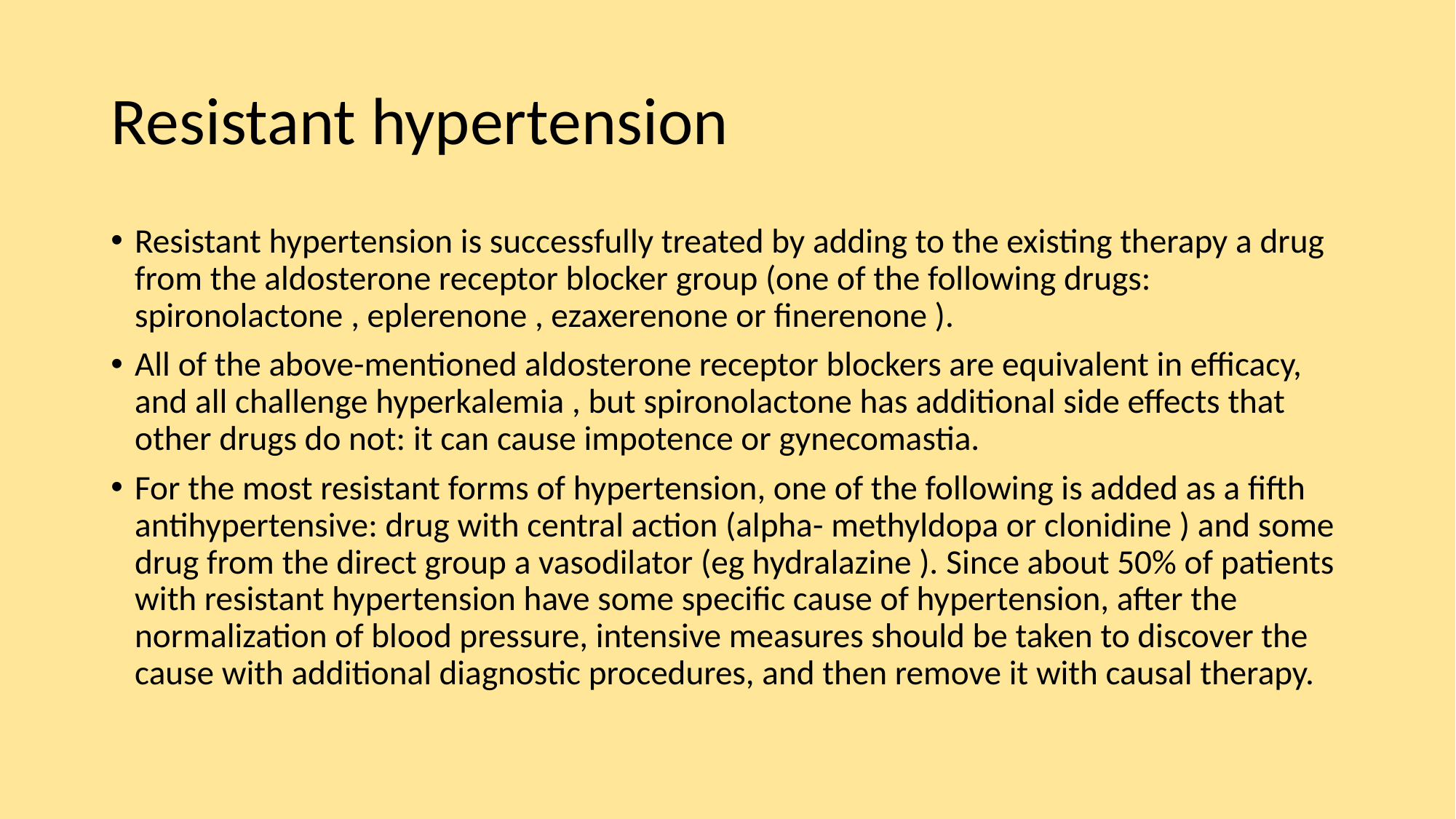

# Resistant hypertension
Resistant hypertension is successfully treated by adding to the existing therapy a drug from the aldosterone receptor blocker group (one of the following drugs: spironolactone , eplerenone , ezaxerenone or finerenone ).
All of the above-mentioned aldosterone receptor blockers are equivalent in efficacy, and all challenge hyperkalemia , but spironolactone has additional side effects that other drugs do not: it can cause impotence or gynecomastia.
For the most resistant forms of hypertension, one of the following is added as a fifth antihypertensive: drug with central action (alpha- methyldopa or clonidine ) and some drug from the direct group a vasodilator (eg hydralazine ). Since about 50% of patients with resistant hypertension have some specific cause of hypertension, after the normalization of blood pressure, intensive measures should be taken to discover the cause with additional diagnostic procedures, and then remove it with causal therapy.